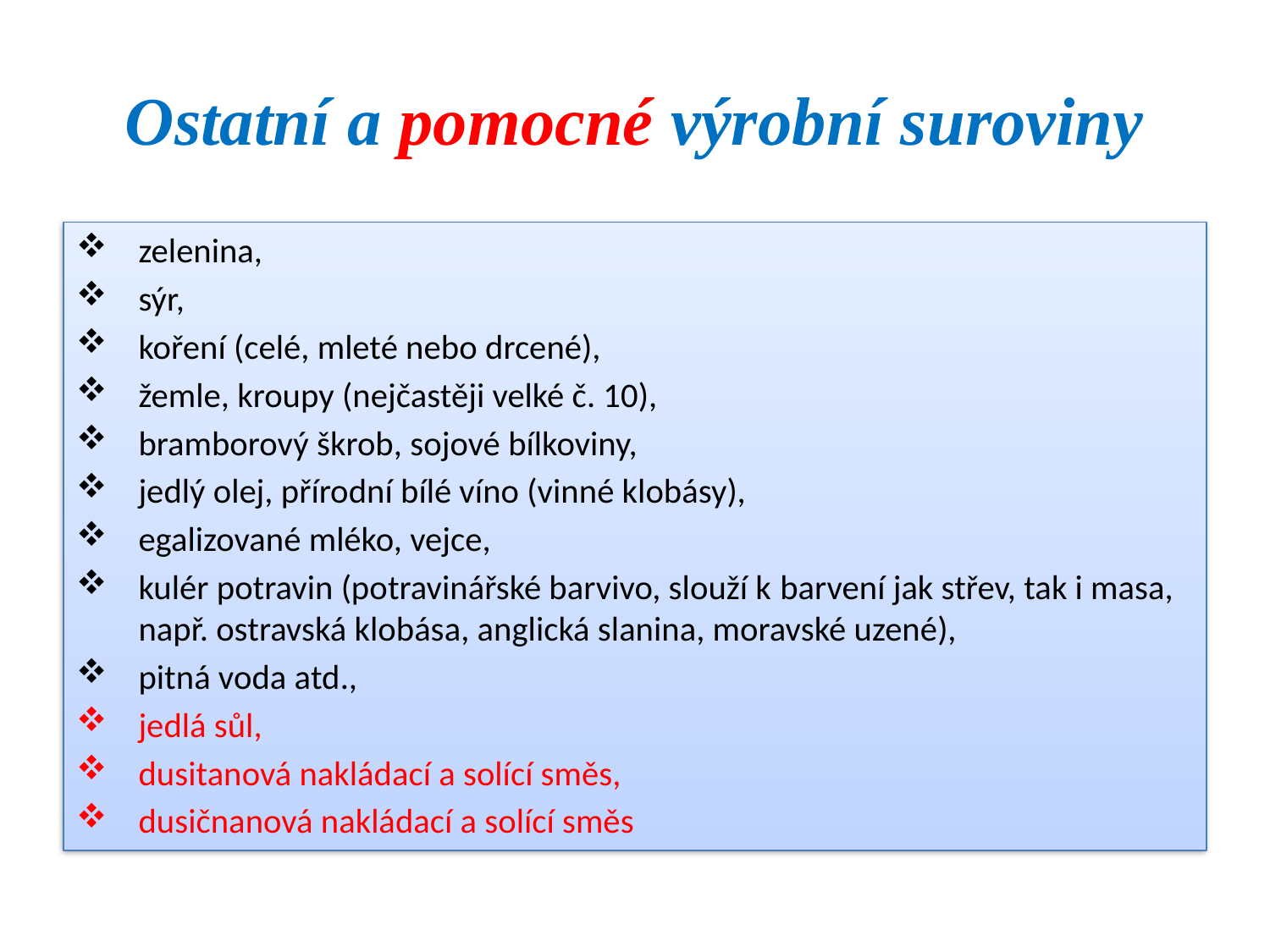

# Ostatní a pomocné výrobní suroviny
zelenina,
sýr,
koření (celé, mleté nebo drcené),
žemle, kroupy (nejčastěji velké č. 10),
bramborový škrob, sojové bílkoviny,
jedlý olej, přírodní bílé víno (vinné klobásy),
egalizované mléko, vejce,
kulér potravin (potravinářské barvivo, slouží k barvení jak střev, tak i masa, např. ostravská klobása, anglická slanina, moravské uzené),
pitná voda atd.,
jedlá sůl,
dusitanová nakládací a solící směs,
dusičnanová nakládací a solící směs